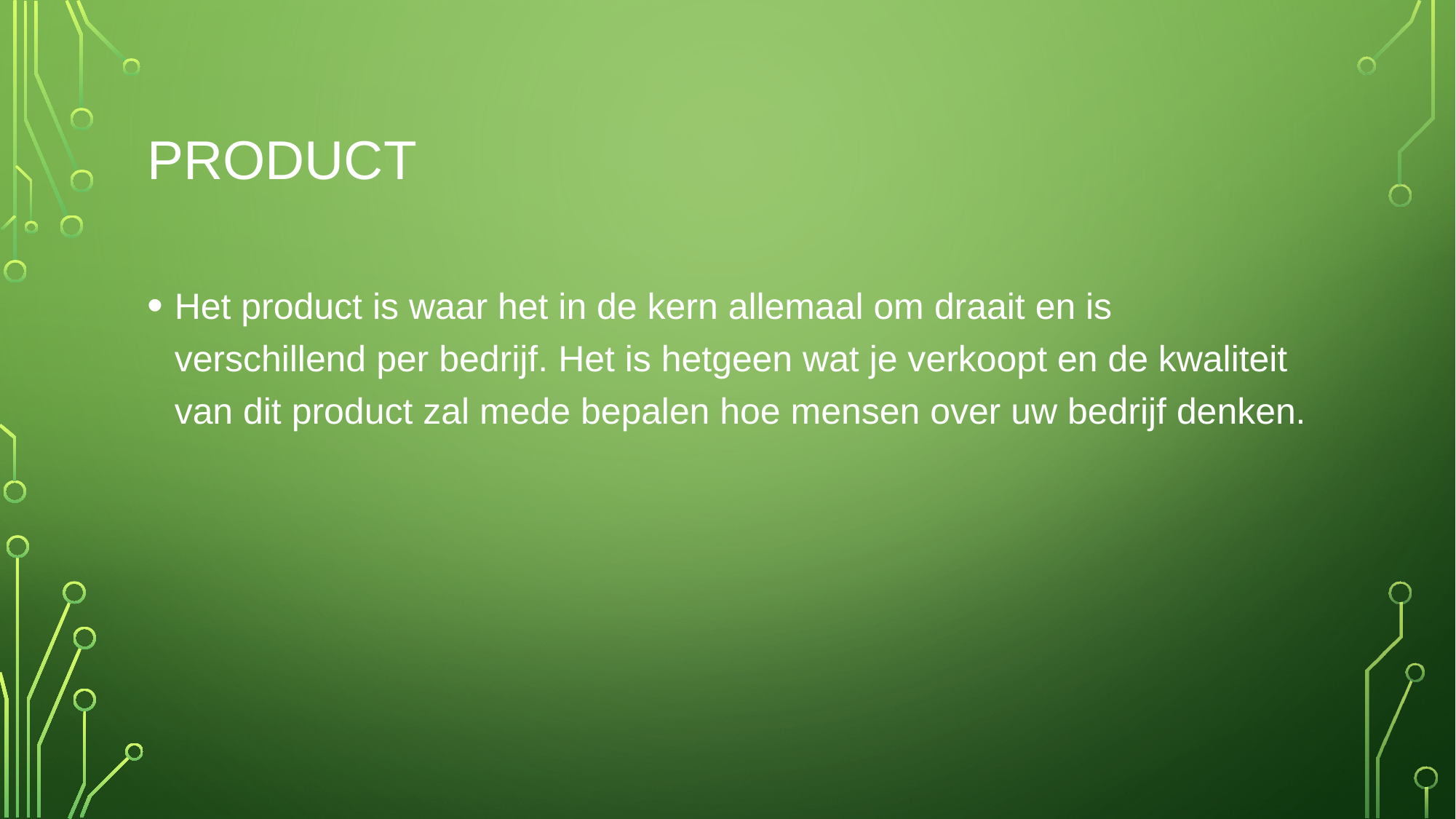

# Product
Het product is waar het in de kern allemaal om draait en is verschillend per bedrijf. Het is hetgeen wat je verkoopt en de kwaliteit van dit product zal mede bepalen hoe mensen over uw bedrijf denken.